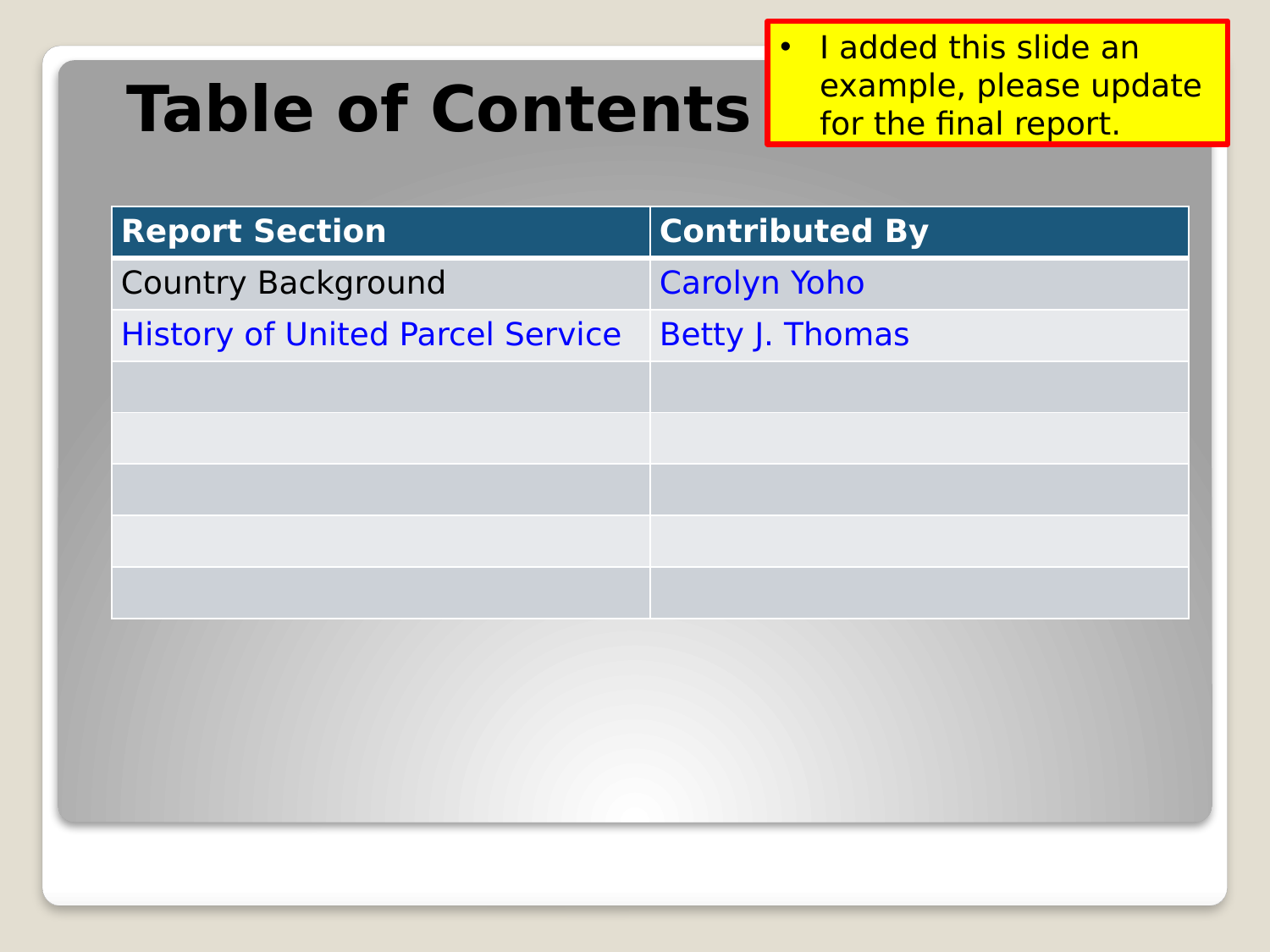

# Table of Contents
I added this slide an example, please update for the final report.
| Report Section | Contributed By |
| --- | --- |
| Country Background | Carolyn Yoho |
| History of United Parcel Service | Betty J. Thomas |
|  |  |
|  |  |
|  |  |
|  |  |
|  |  |